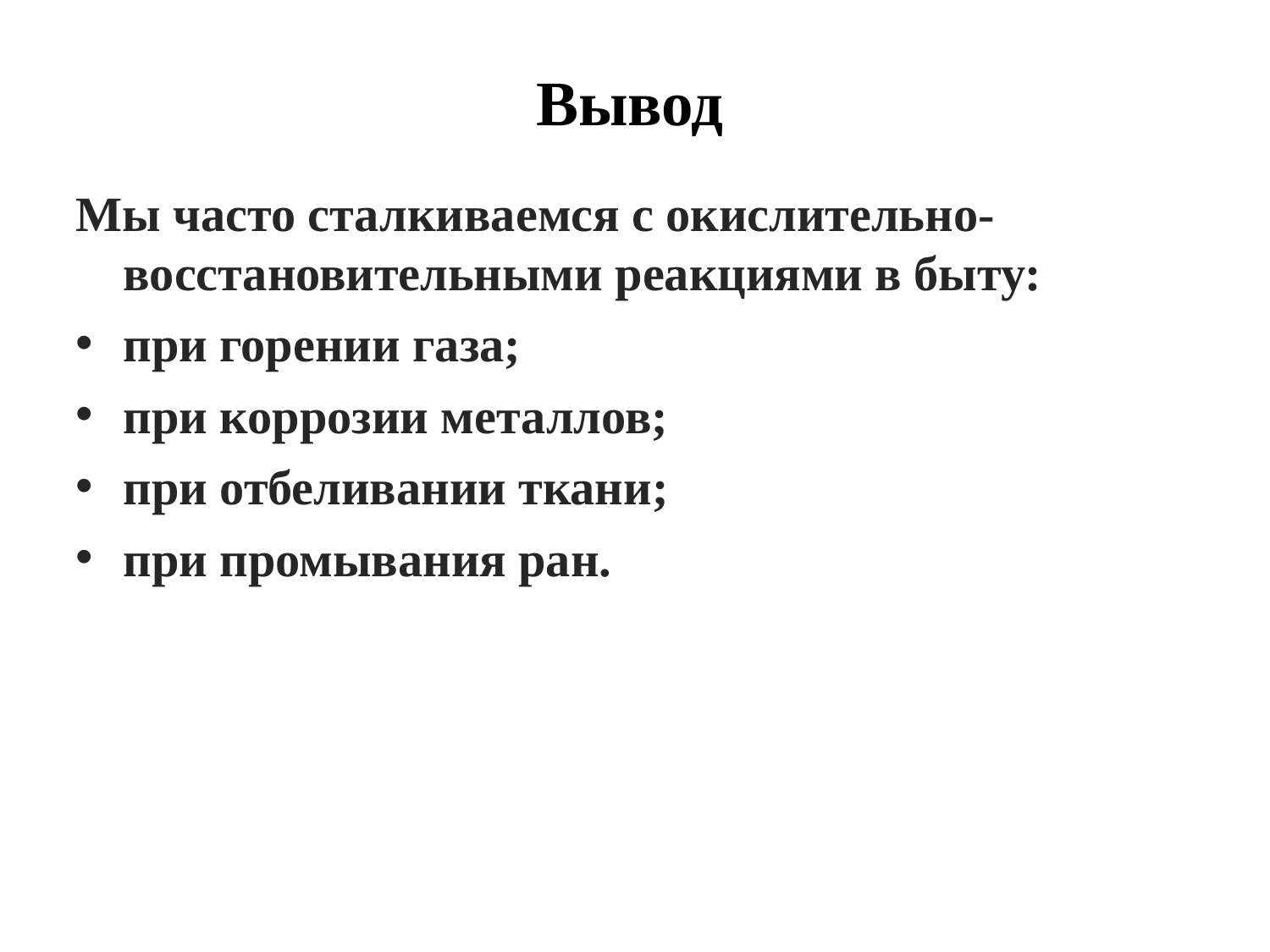

Вывод
Мы часто сталкиваемся с окислительно-восстановительными реакциями в быту:
при горении газа;
при коррозии металлов;
при отбеливании ткани;
при промывания ран.